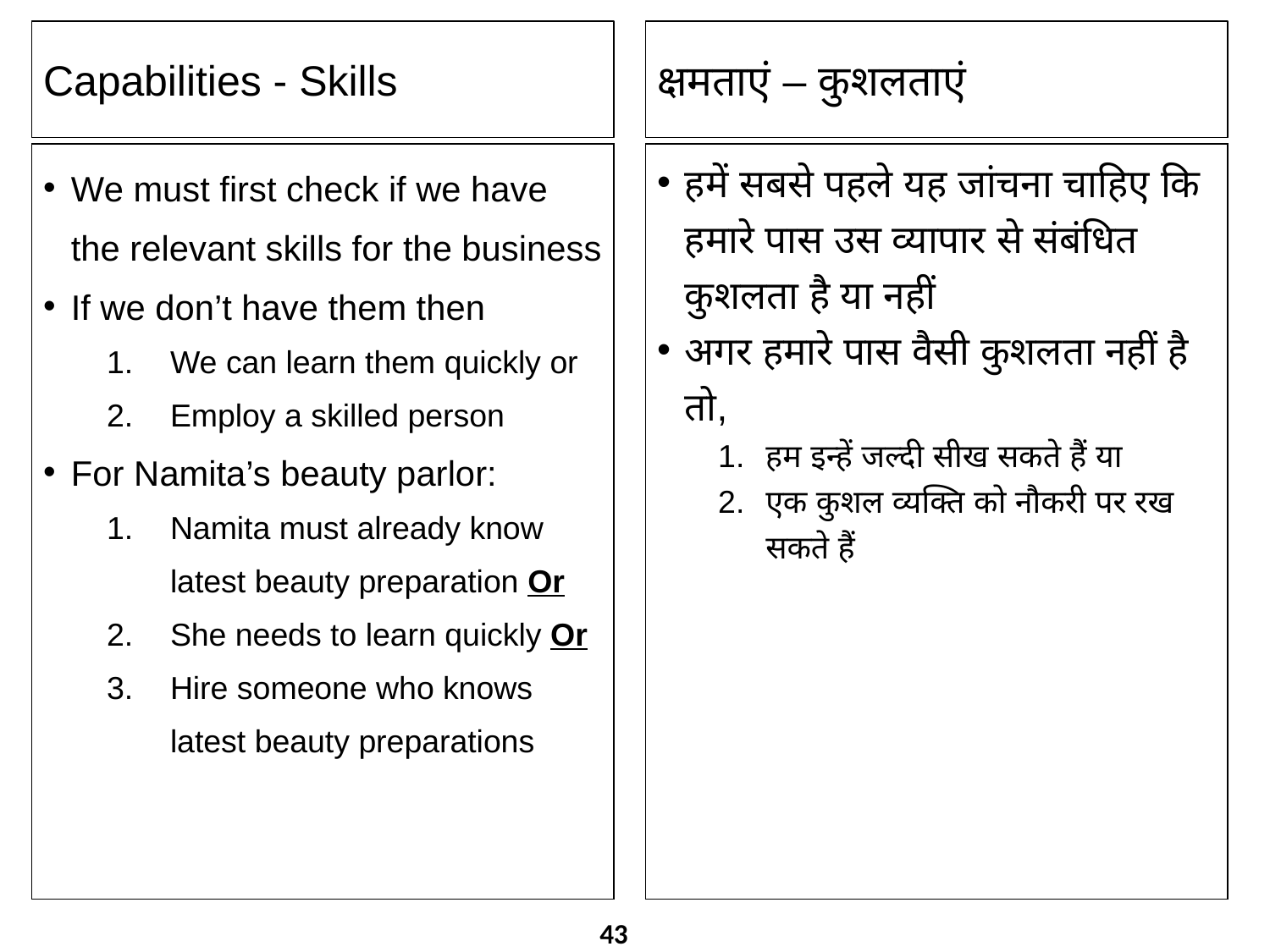

Capabilities - Skills
क्षमताएं – कुशलताएं
We must first check if we have the relevant skills for the business
If we don’t have them then
We can learn them quickly or
Employ a skilled person
For Namita’s beauty parlor:
Namita must already know latest beauty preparation Or
She needs to learn quickly Or
Hire someone who knows latest beauty preparations
हमें सबसे पहले यह जांचना चाहिए कि हमारे पास उस व्यापार से संबंधित कुशलता है या नहीं
अगर हमारे पास वैसी कुशलता नहीं है तो,
हम इन्हें जल्दी सीख सकते हैं या
एक कुशल व्यक्ति को नौकरी पर रख सकते हैं
43